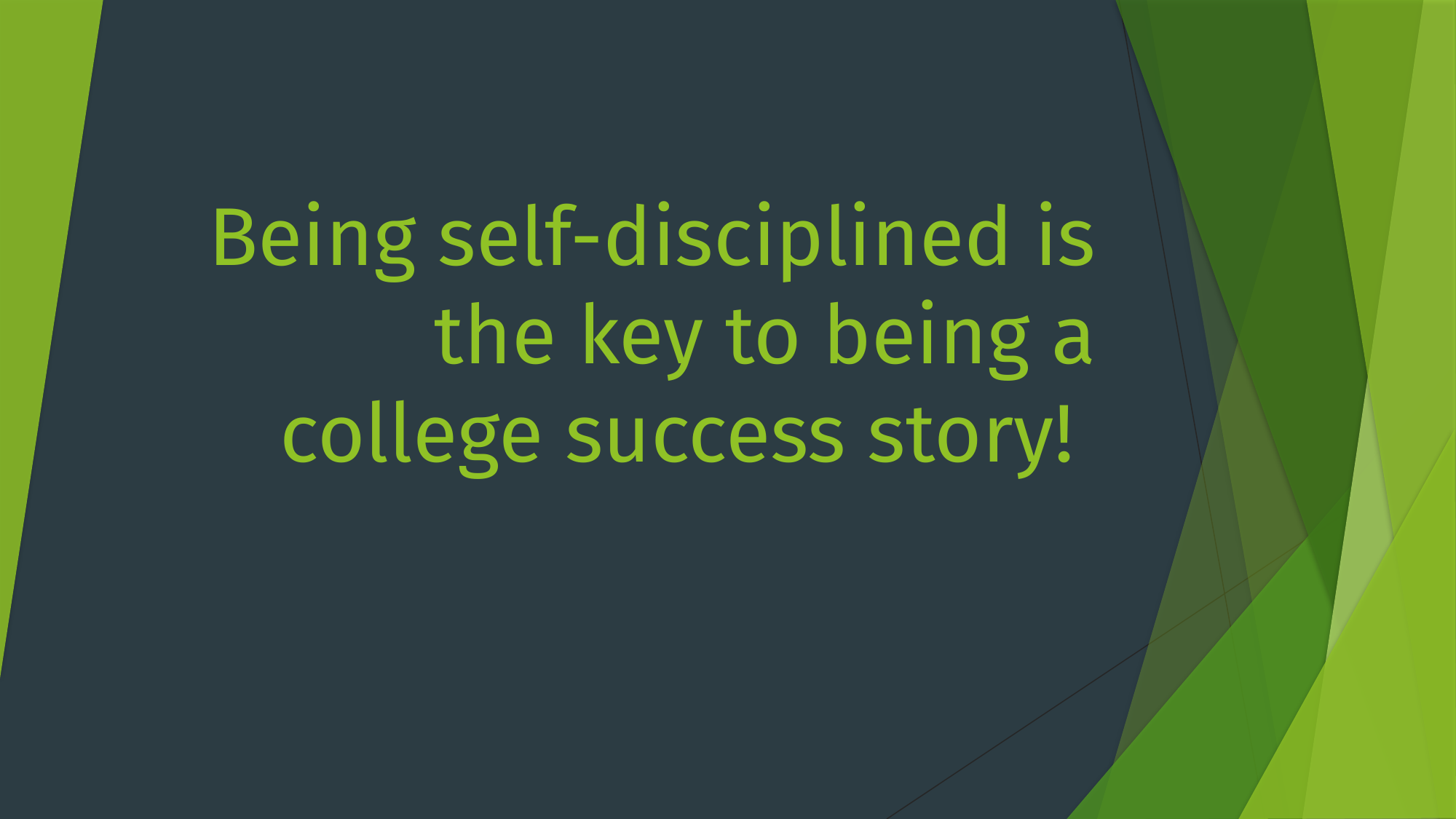

# Being self-disciplined is the key to being a college success story!